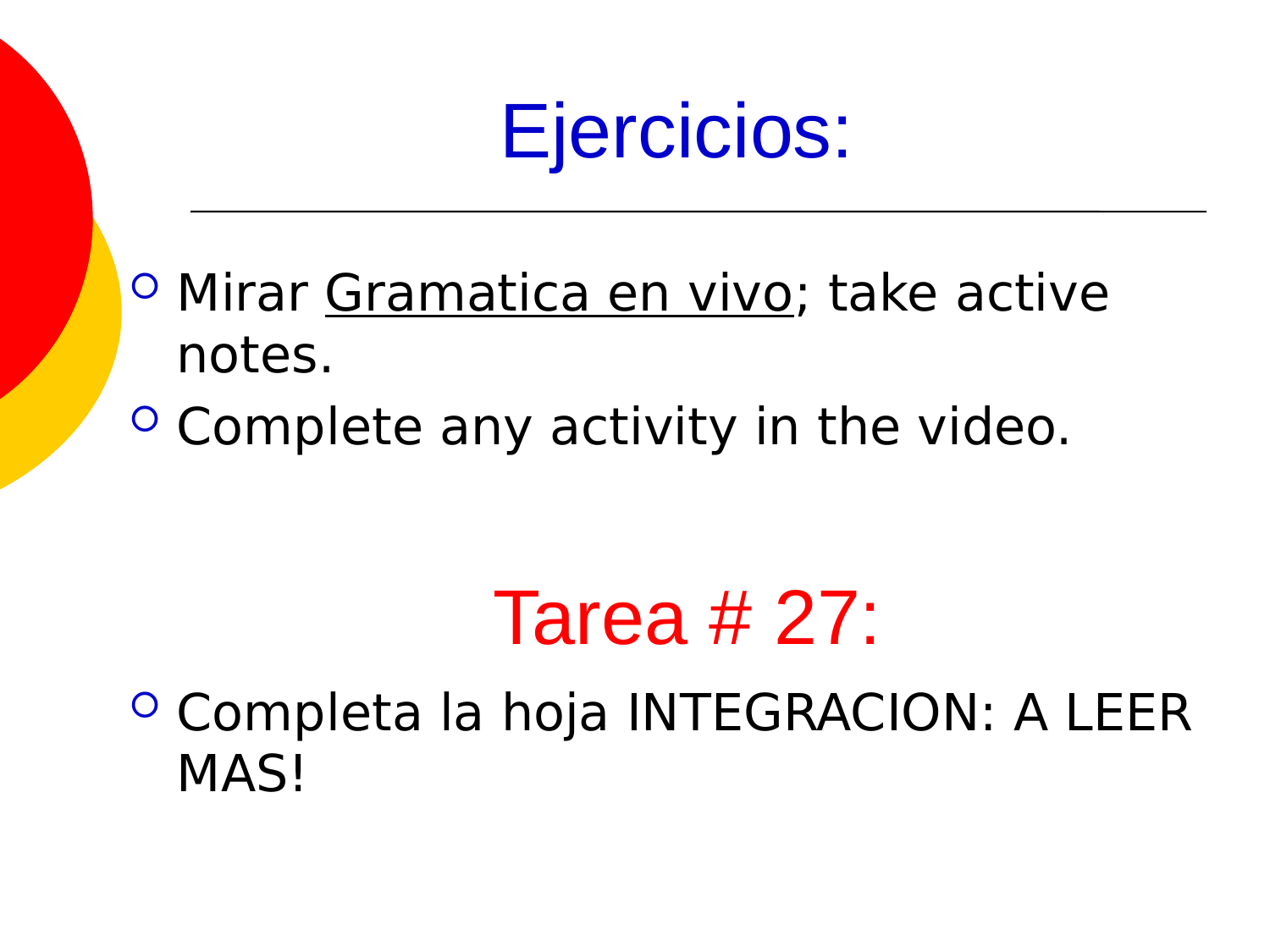

# Ejercicios:
Mirar Gramatica en vivo; take active notes.
Complete any activity in the video.

Completa la hoja INTEGRACION: A LEER MAS!
Tarea # 27: